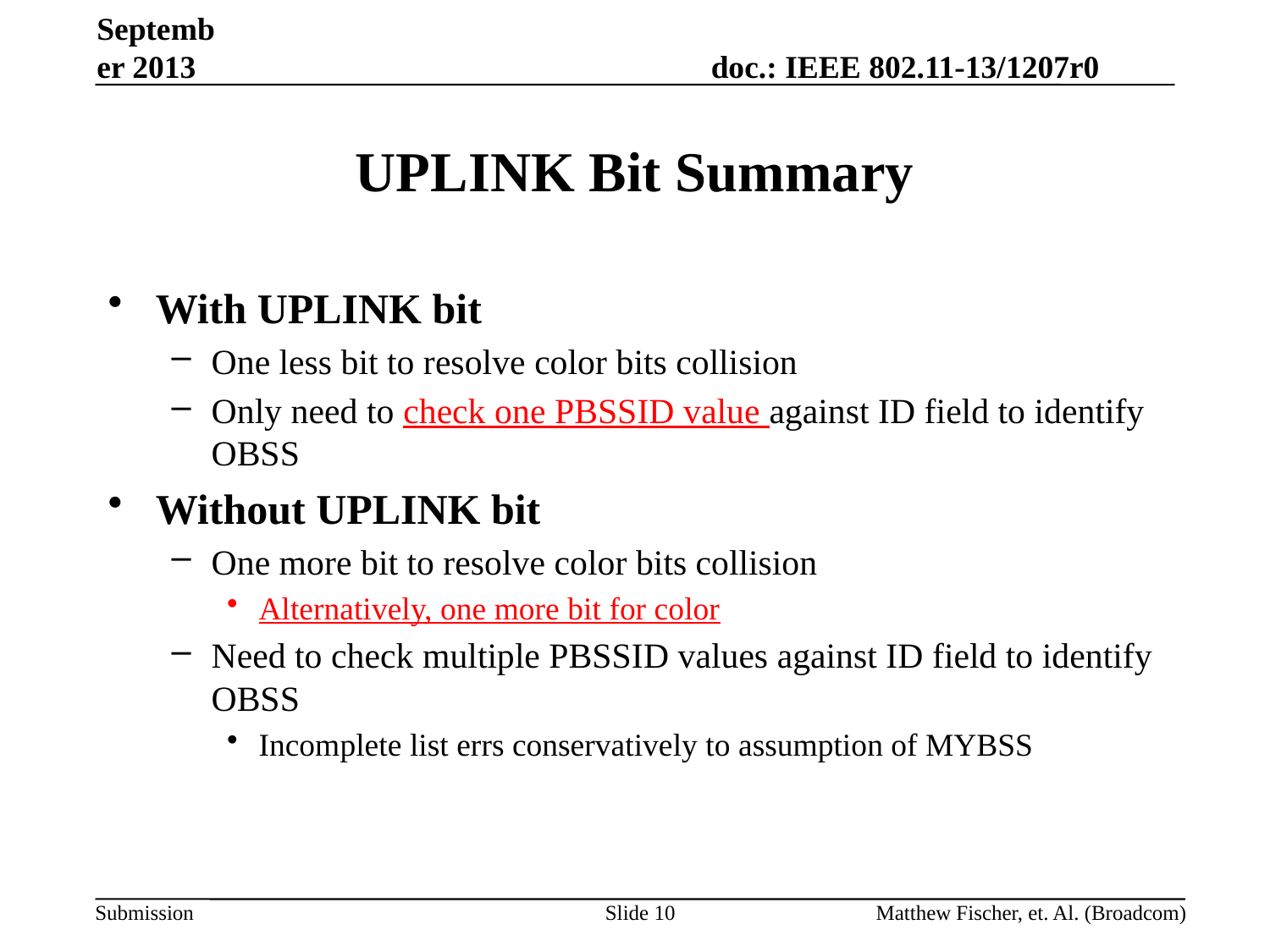

September 2013
# UPLINK Bit Summary
With UPLINK bit
One less bit to resolve color bits collision
Only need to check one PBSSID value against ID field to identify OBSS
Without UPLINK bit
One more bit to resolve color bits collision
Alternatively, one more bit for color
Need to check multiple PBSSID values against ID field to identify OBSS
Incomplete list errs conservatively to assumption of MYBSS
Slide 10
Matthew Fischer, et. Al. (Broadcom)